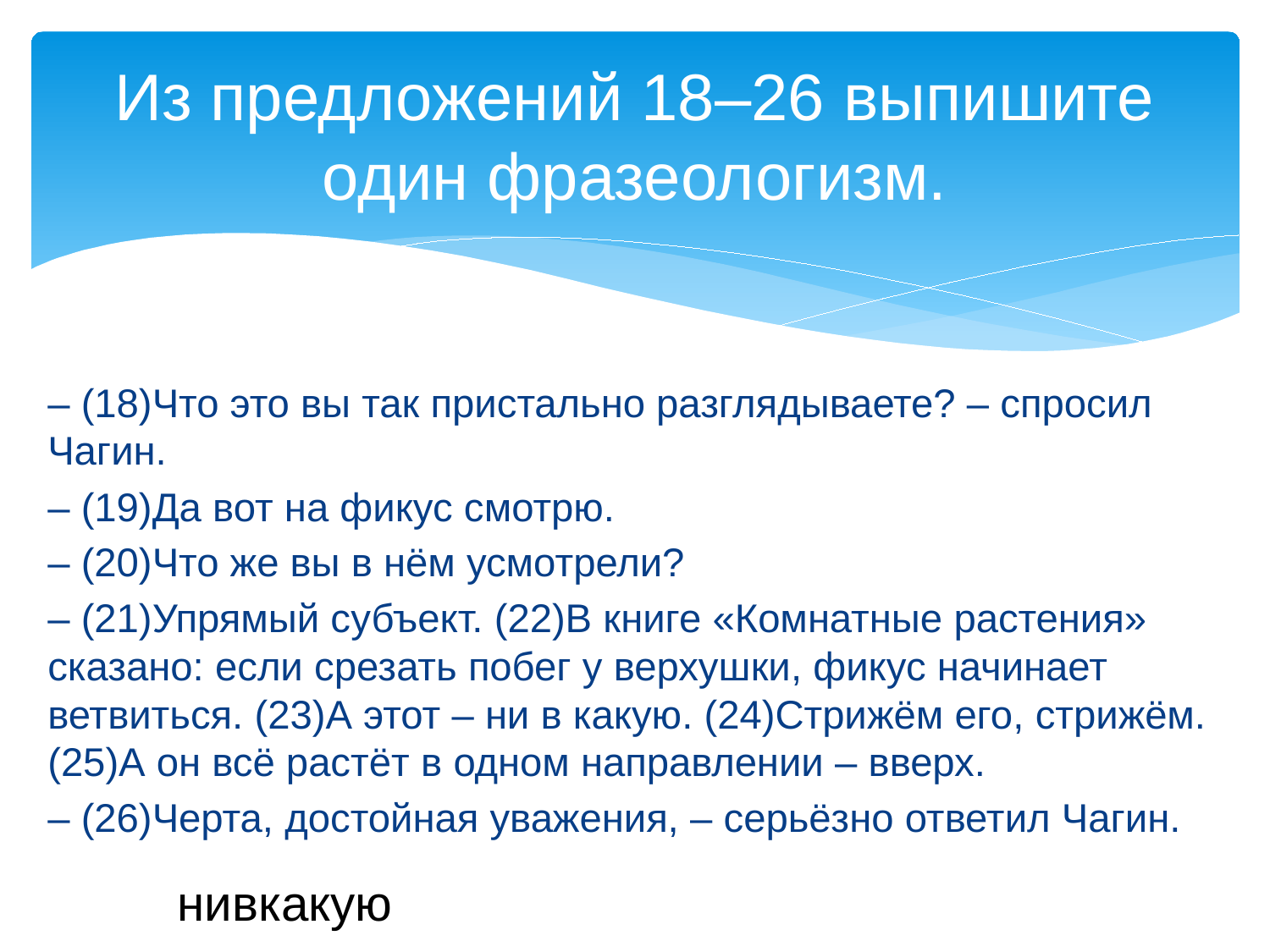

# Из предложений 18–26 выпишите один фразеологизм.
– (18)Что это вы так пристально разглядываете? – спросил Чагин.
– (19)Да вот на фикус смотрю.
– (20)Что же вы в нём усмотрели?
– (21)Упрямый субъект. (22)В книге «Комнатные растения» сказано: если срезать побег у верхушки, фикус начинает ветвиться. (23)А этот – ни в какую. (24)Стрижём его, стрижём. (25)А он всё растёт в одном направлении – вверх.
– (26)Черта, достойная уважения, – серьёзно ответил Чагин.
нивкакую